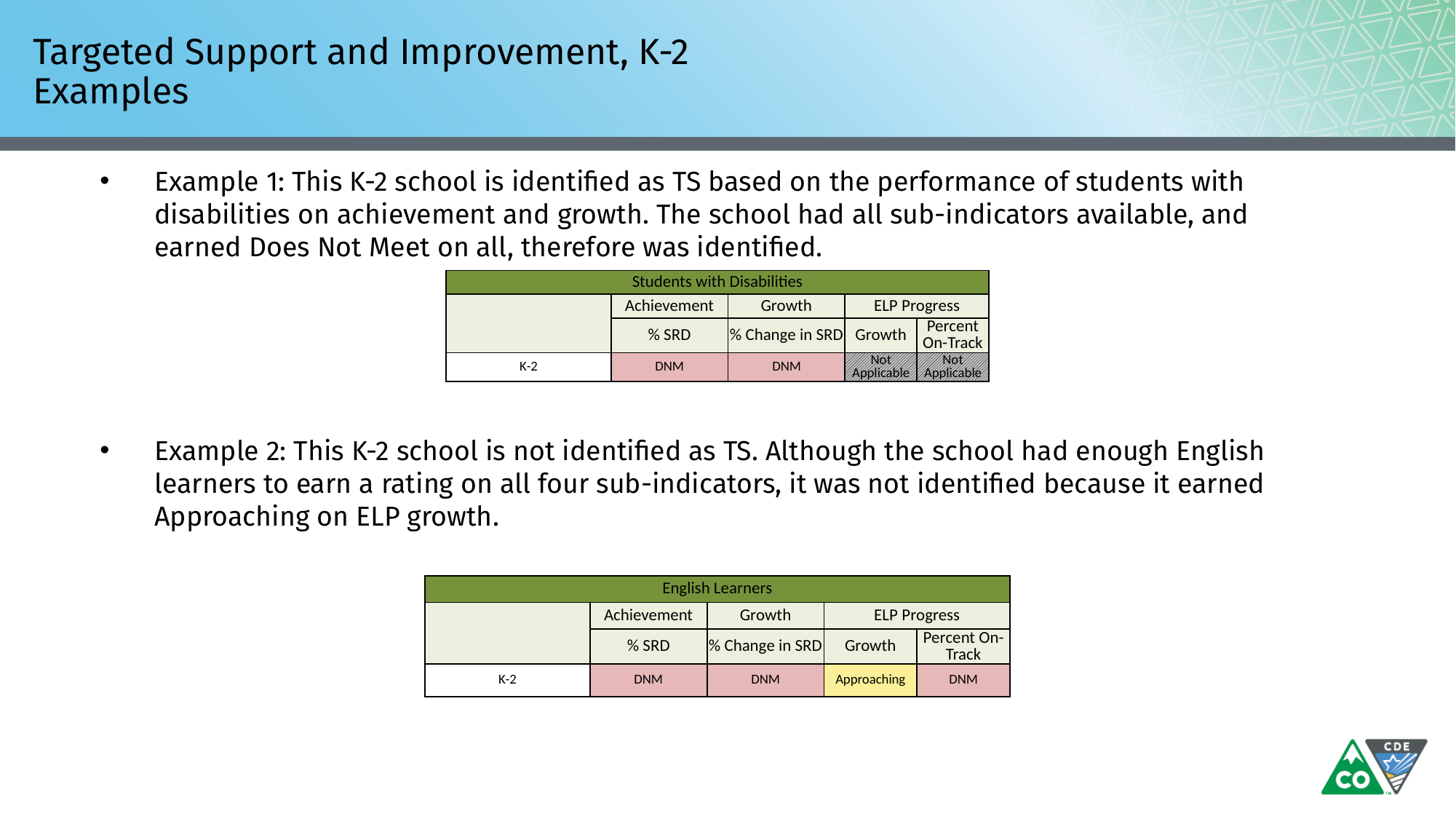

# Targeted Support and Improvement, K-2 Examples
Example 1: This K-2 school is identified as TS based on the performance of students with disabilities on achievement and growth. The school had all sub-indicators available, and earned Does Not Meet on all, therefore was identified.

Example 2: This K-2 school is not identified as TS. Although the school had enough English learners to earn a rating on all four sub-indicators, it was not identified because it earned Approaching on ELP growth.
| Students with Disabilities |  |  |  |  |
| --- | --- | --- | --- | --- |
|  | Achievement | Growth | ELP Progress |  |
|  | % SRD | % Change in SRD | Growth | Percent On-Track |
| K-2 | DNM | DNM | Not Applicable | Not Applicable |
| English Learners |  |  |  |  |
| --- | --- | --- | --- | --- |
|  | Achievement | Growth | ELP Progress |  |
|  | % SRD | % Change in SRD | Growth | Percent On-Track |
| K-2 | DNM | DNM | Approaching | DNM |